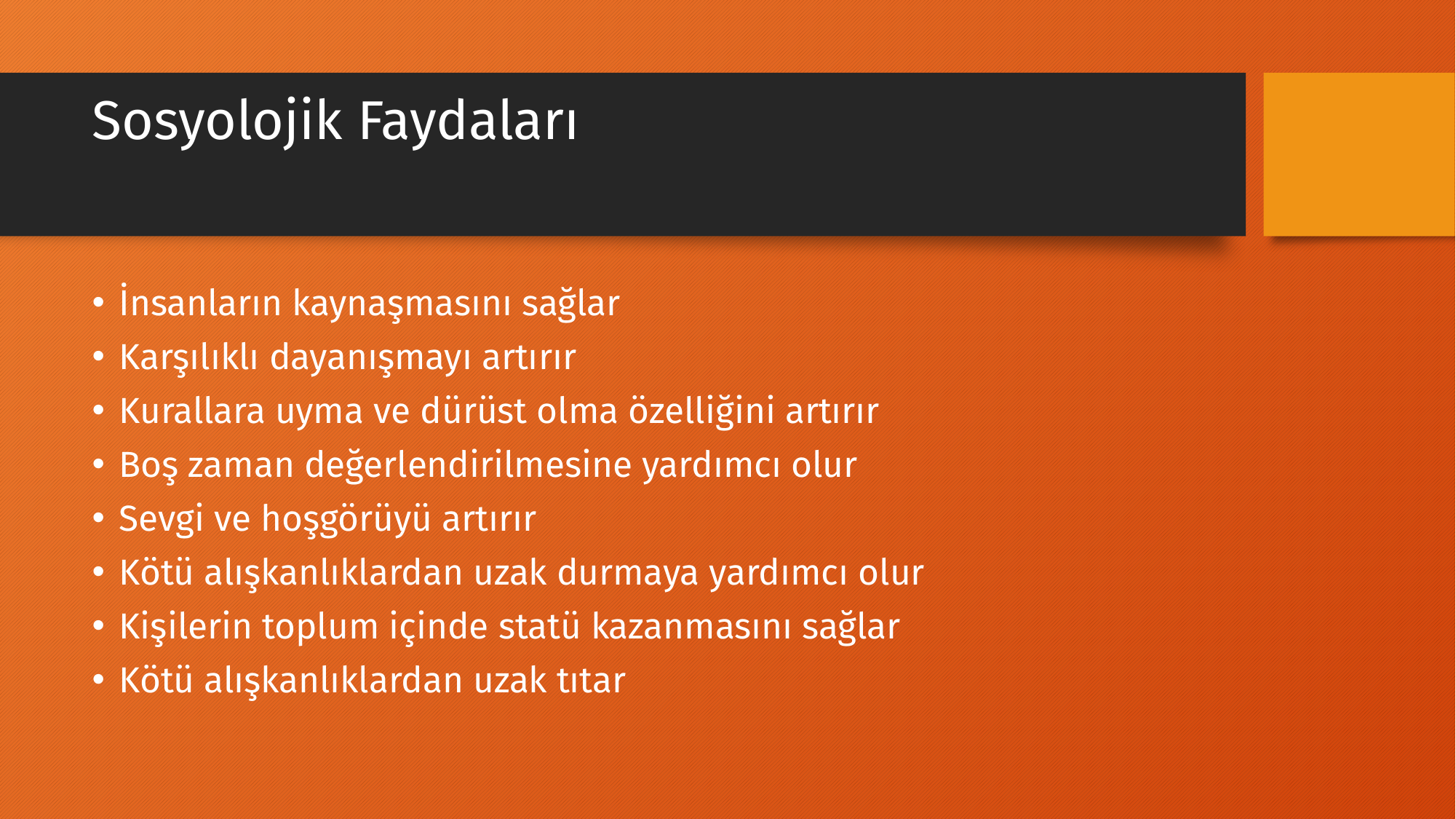

# Sosyolojik Faydaları
İnsanların kaynaşmasını sağlar
Karşılıklı dayanışmayı artırır
Kurallara uyma ve dürüst olma özelliğini artırır
Boş zaman değerlendirilmesine yardımcı olur
Sevgi ve hoşgörüyü artırır
Kötü alışkanlıklardan uzak durmaya yardımcı olur
Kişilerin toplum içinde statü kazanmasını sağlar
Kötü alışkanlıklardan uzak tıtar